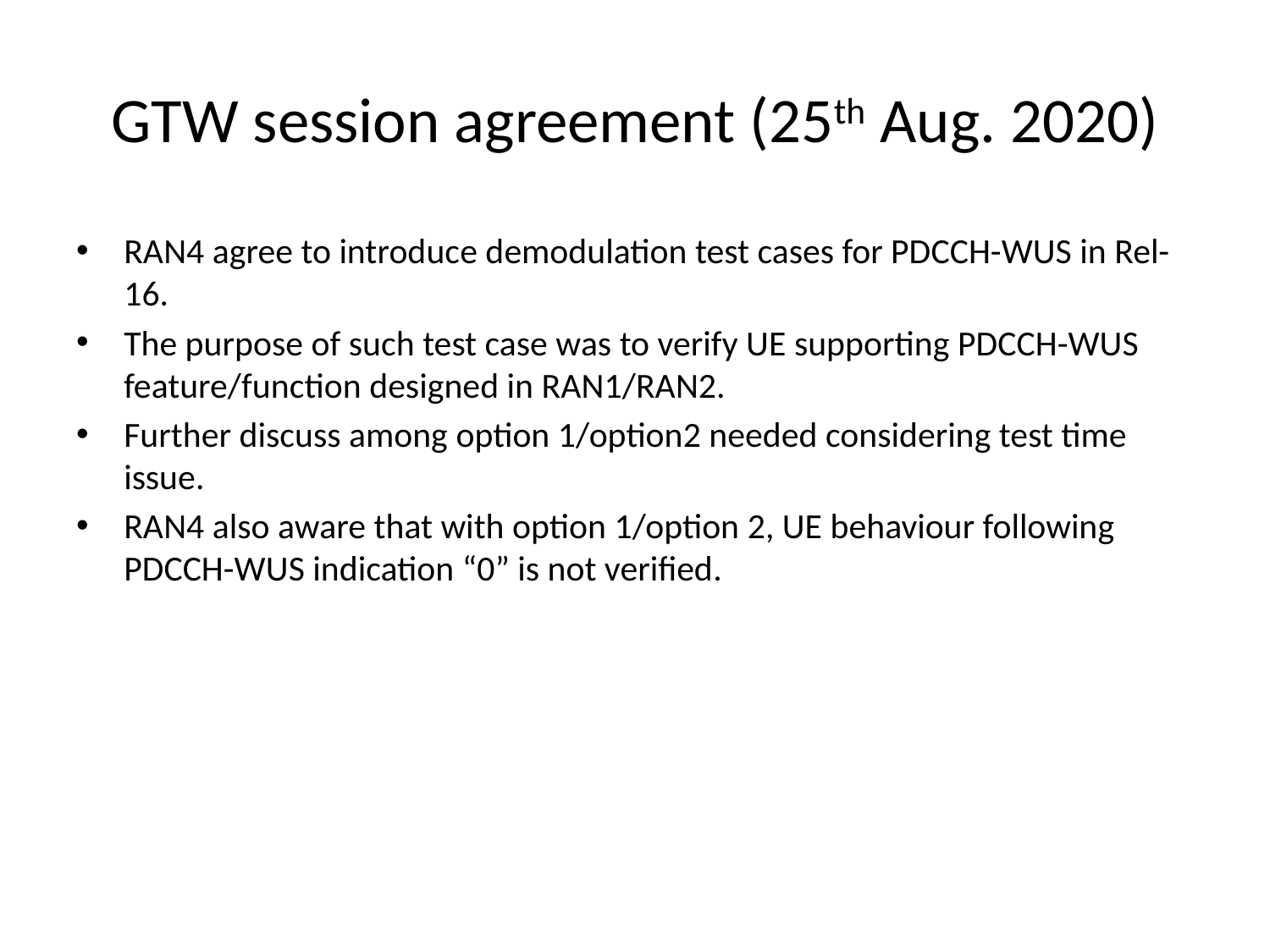

# GTW session agreement (25th Aug. 2020)
RAN4 agree to introduce demodulation test cases for PDCCH-WUS in Rel-16.
The purpose of such test case was to verify UE supporting PDCCH-WUS feature/function designed in RAN1/RAN2.
Further discuss among option 1/option2 needed considering test time issue.
RAN4 also aware that with option 1/option 2, UE behaviour following PDCCH-WUS indication “0” is not verified.